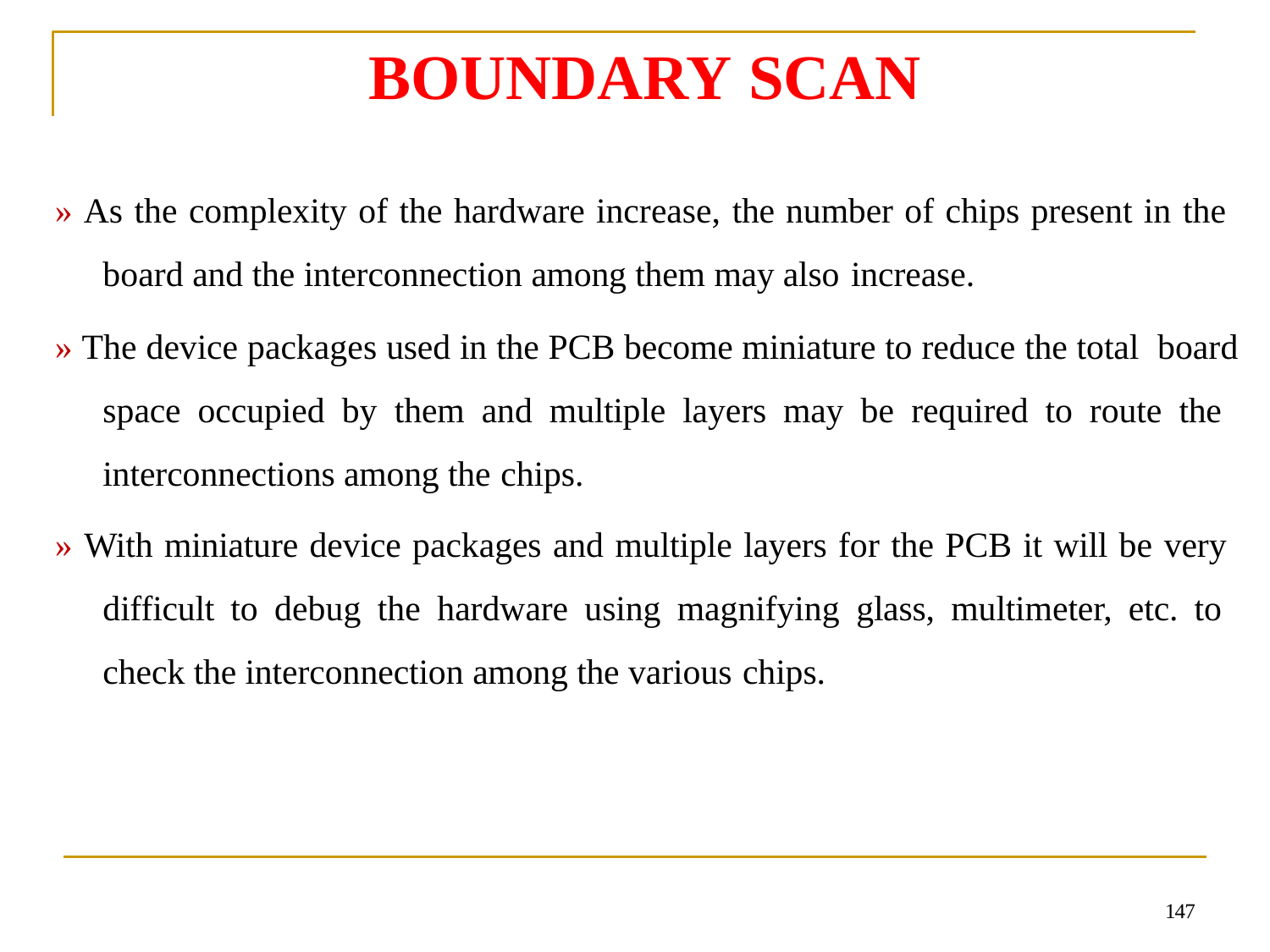

# BOUNDARY SCAN
» As the complexity of the hardware increase, the number of chips present in the  board and the interconnection among them may also increase.
» The device packages used in the PCB become miniature to reduce the total  board space occupied by them and multiple layers may be required to route the  interconnections among the chips.
» With miniature device packages and multiple layers for the PCB it will be very  difficult to debug the hardware using magnifying glass, multimeter, etc. to  check the interconnection among the various chips.

147